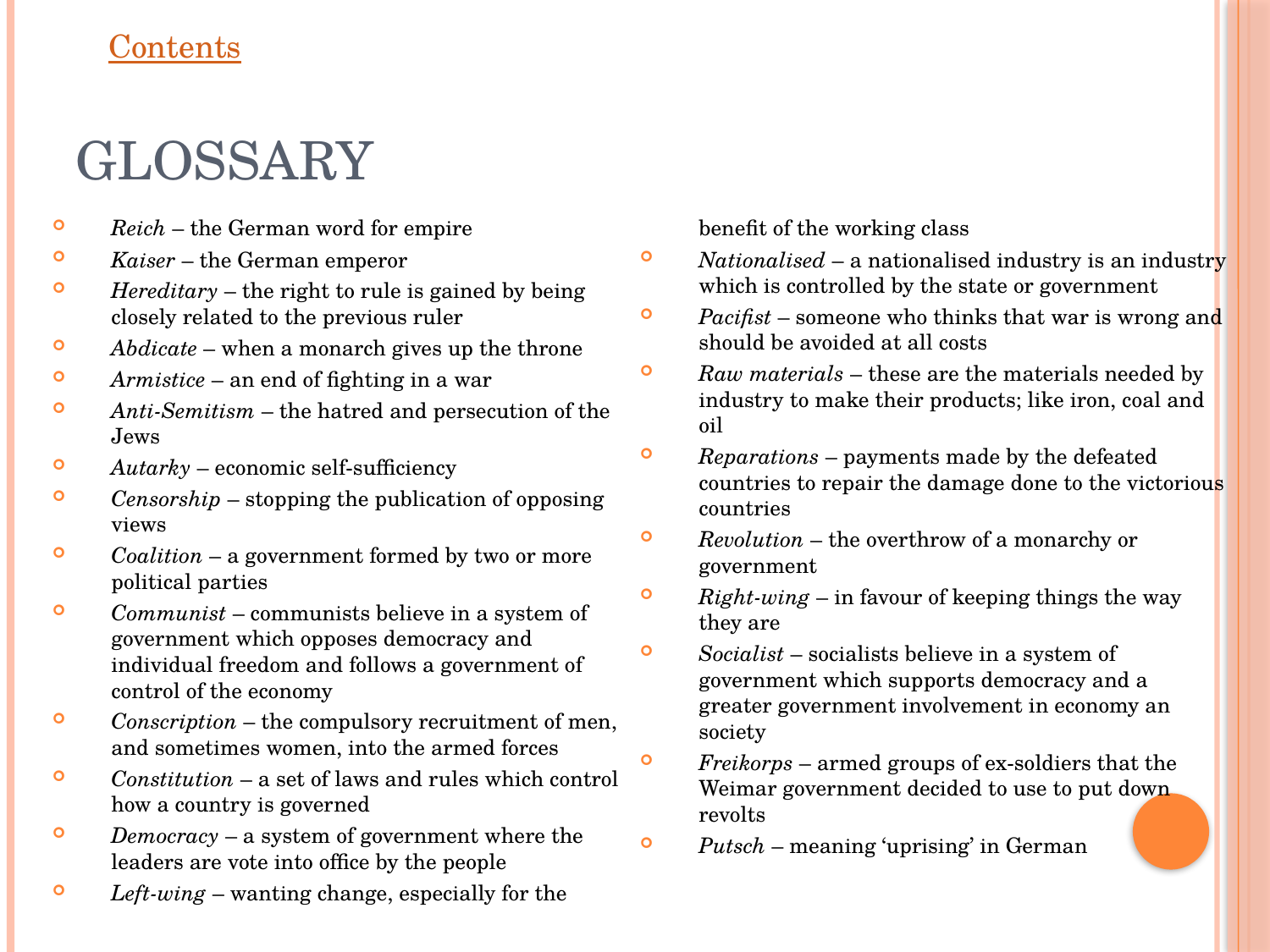

# Glossary
Reich – the German word for empire
Kaiser – the German emperor
Hereditary – the right to rule is gained by being closely related to the previous ruler
Abdicate – when a monarch gives up the throne
Armistice – an end of fighting in a war
Anti-Semitism – the hatred and persecution of the Jews
Autarky – economic self-sufficiency
Censorship – stopping the publication of opposing views
Coalition – a government formed by two or more political parties
Communist – communists believe in a system of government which opposes democracy and individual freedom and follows a government of control of the economy
Conscription – the compulsory recruitment of men, and sometimes women, into the armed forces
Constitution – a set of laws and rules which control how a country is governed
Democracy – a system of government where the leaders are vote into office by the people
Left-wing – wanting change, especially for the benefit of the working class
Nationalised – a nationalised industry is an industry which is controlled by the state or government
Pacifist – someone who thinks that war is wrong and should be avoided at all costs
Raw materials – these are the materials needed by industry to make their products; like iron, coal and oil
Reparations – payments made by the defeated countries to repair the damage done to the victorious countries
Revolution – the overthrow of a monarchy or government
Right-wing – in favour of keeping things the way they are
Socialist – socialists believe in a system of government which supports democracy and a greater government involvement in economy an society
Freikorps – armed groups of ex-soldiers that the Weimar government decided to use to put down revolts
Putsch – meaning ‘uprising’ in German